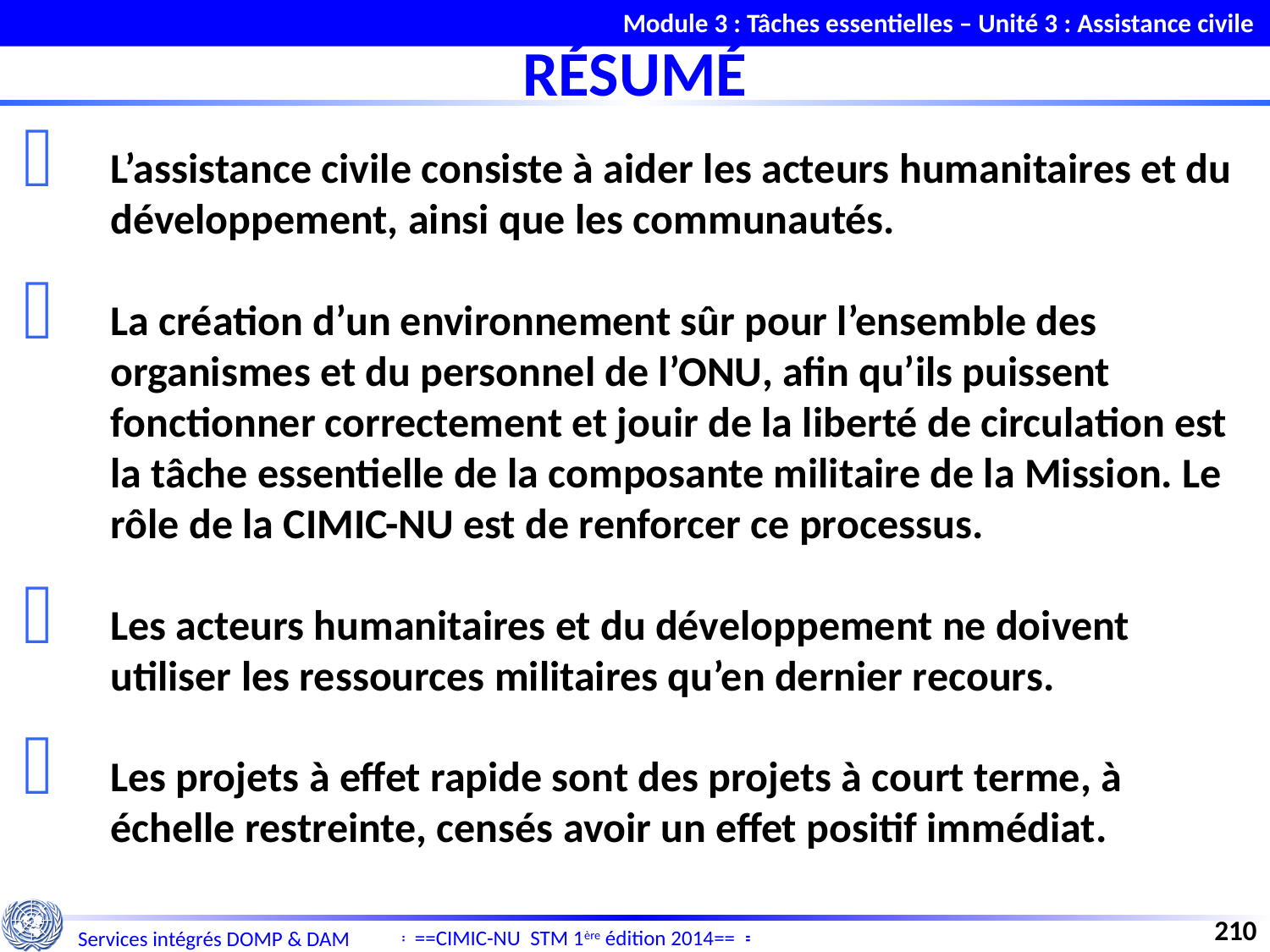

Module 3 : Tâches essentielles – Unité 3 : Assistance civile
# RÉSUMÉ
L’assistance civile consiste à aider les acteurs humanitaires et du développement, ainsi que les communautés.

La création d’un environnement sûr pour l’ensemble des organismes et du personnel de l’ONU, afin qu’ils puissent fonctionner correctement et jouir de la liberté de circulation est la tâche essentielle de la composante militaire de la Mission. Le rôle de la CIMIC-NU est de renforcer ce processus.

Les acteurs humanitaires et du développement ne doivent utiliser les ressources militaires qu’en dernier recours.

Les projets à effet rapide sont des projets à court terme, à échelle restreinte, censés avoir un effet positif immédiat.
210
==CIMIC-NU  STM 1ère édition 2014==
Services intégrés DOMP & DAM